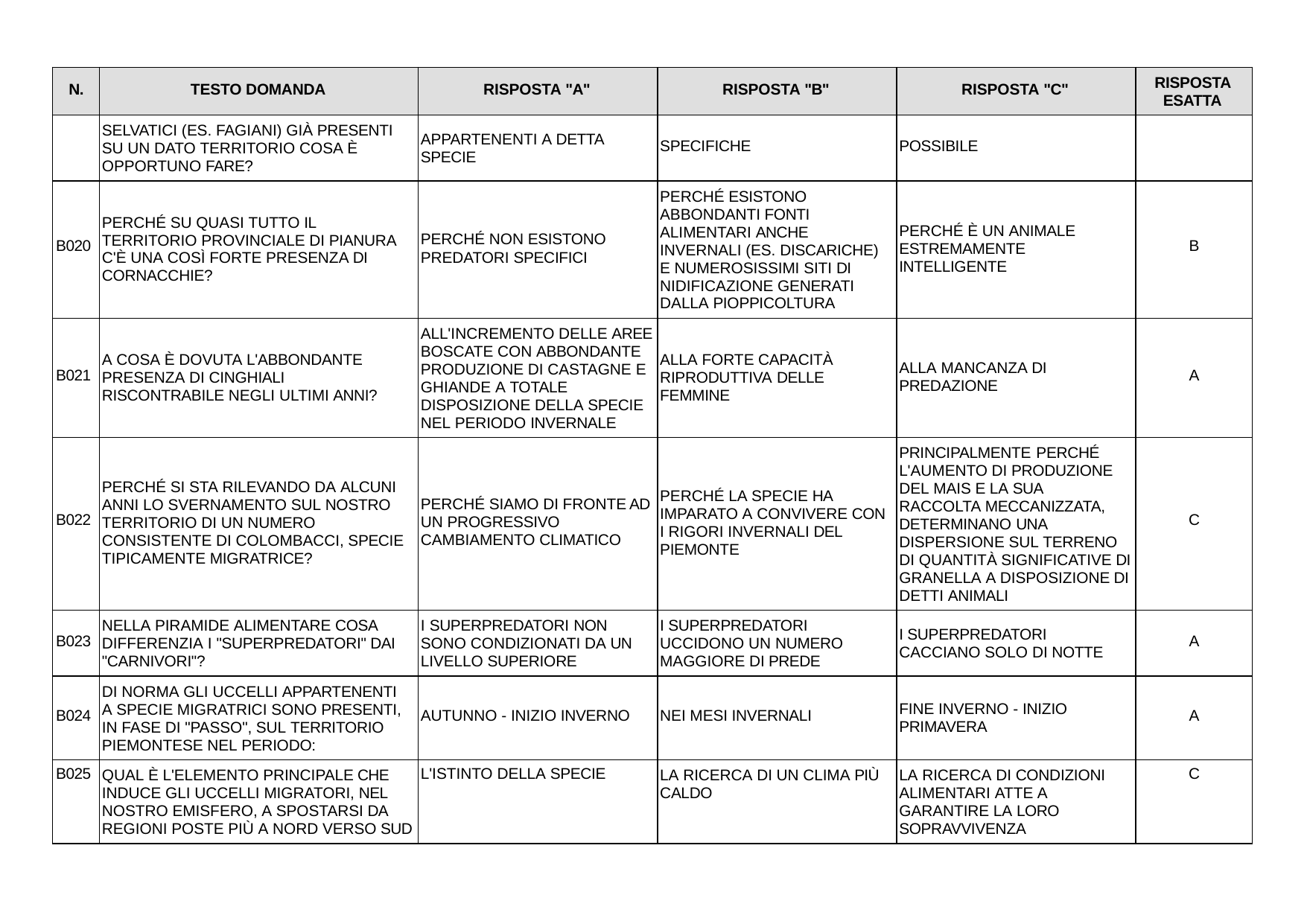

| N. | TESTO DOMANDA | RISPOSTA "A" | RISPOSTA "B" | RISPOSTA "C" | RISPOSTA ESATTA |
| --- | --- | --- | --- | --- | --- |
|  | SELVATICI (ES. FAGIANI) GIÀ PRESENTI SU UN DATO TERRITORIO COSA È OPPORTUNO FARE? | APPARTENENTI A DETTA SPECIE | SPECIFICHE | POSSIBILE |  |
| B020 | PERCHÉ SU QUASI TUTTO IL TERRITORIO PROVINCIALE DI PIANURA C'È UNA COSÌ FORTE PRESENZA DI CORNACCHIE? | PERCHÉ NON ESISTONO PREDATORI SPECIFICI | PERCHÉ ESISTONO ABBONDANTI FONTI ALIMENTARI ANCHE INVERNALI (ES. DISCARICHE) E NUMEROSISSIMI SITI DI NIDIFICAZIONE GENERATI DALLA PIOPPICOLTURA | PERCHÉ È UN ANIMALE ESTREMAMENTE INTELLIGENTE | B |
| B021 | A COSA È DOVUTA L'ABBONDANTE PRESENZA DI CINGHIALI RISCONTRABILE NEGLI ULTIMI ANNI? | ALL'INCREMENTO DELLE AREE BOSCATE CON ABBONDANTE PRODUZIONE DI CASTAGNE E GHIANDE A TOTALE DISPOSIZIONE DELLA SPECIE NEL PERIODO INVERNALE | ALLA FORTE CAPACITÀ RIPRODUTTIVA DELLE FEMMINE | ALLA MANCANZA DI PREDAZIONE | A |
| B022 | PERCHÉ SI STA RILEVANDO DA ALCUNI ANNI LO SVERNAMENTO SUL NOSTRO TERRITORIO DI UN NUMERO CONSISTENTE DI COLOMBACCI, SPECIE TIPICAMENTE MIGRATRICE? | PERCHÉ SIAMO DI FRONTE AD UN PROGRESSIVO CAMBIAMENTO CLIMATICO | PERCHÉ LA SPECIE HA IMPARATO A CONVIVERE CON I RIGORI INVERNALI DEL PIEMONTE | PRINCIPALMENTE PERCHÉ L'AUMENTO DI PRODUZIONE DEL MAIS E LA SUA RACCOLTA MECCANIZZATA, DETERMINANO UNA DISPERSIONE SUL TERRENO DI QUANTITÀ SIGNIFICATIVE DI GRANELLA A DISPOSIZIONE DI DETTI ANIMALI | C |
| B023 | NELLA PIRAMIDE ALIMENTARE COSA DIFFERENZIA I "SUPERPREDATORI" DAI "CARNIVORI"? | I SUPERPREDATORI NON SONO CONDIZIONATI DA UN LIVELLO SUPERIORE | I SUPERPREDATORI UCCIDONO UN NUMERO MAGGIORE DI PREDE | I SUPERPREDATORI CACCIANO SOLO DI NOTTE | A |
| B024 | DI NORMA GLI UCCELLI APPARTENENTI A SPECIE MIGRATRICI SONO PRESENTI, IN FASE DI "PASSO", SUL TERRITORIO PIEMONTESE NEL PERIODO: | AUTUNNO - INIZIO INVERNO | NEI MESI INVERNALI | FINE INVERNO - INIZIO PRIMAVERA | A |
| B025 | QUAL È L'ELEMENTO PRINCIPALE CHE INDUCE GLI UCCELLI MIGRATORI, NEL NOSTRO EMISFERO, A SPOSTARSI DA REGIONI POSTE PIÙ A NORD VERSO SUD | L'ISTINTO DELLA SPECIE | LA RICERCA DI UN CLIMA PIÙ CALDO | LA RICERCA DI CONDIZIONI ALIMENTARI ATTE A GARANTIRE LA LORO SOPRAVVIVENZA | C |